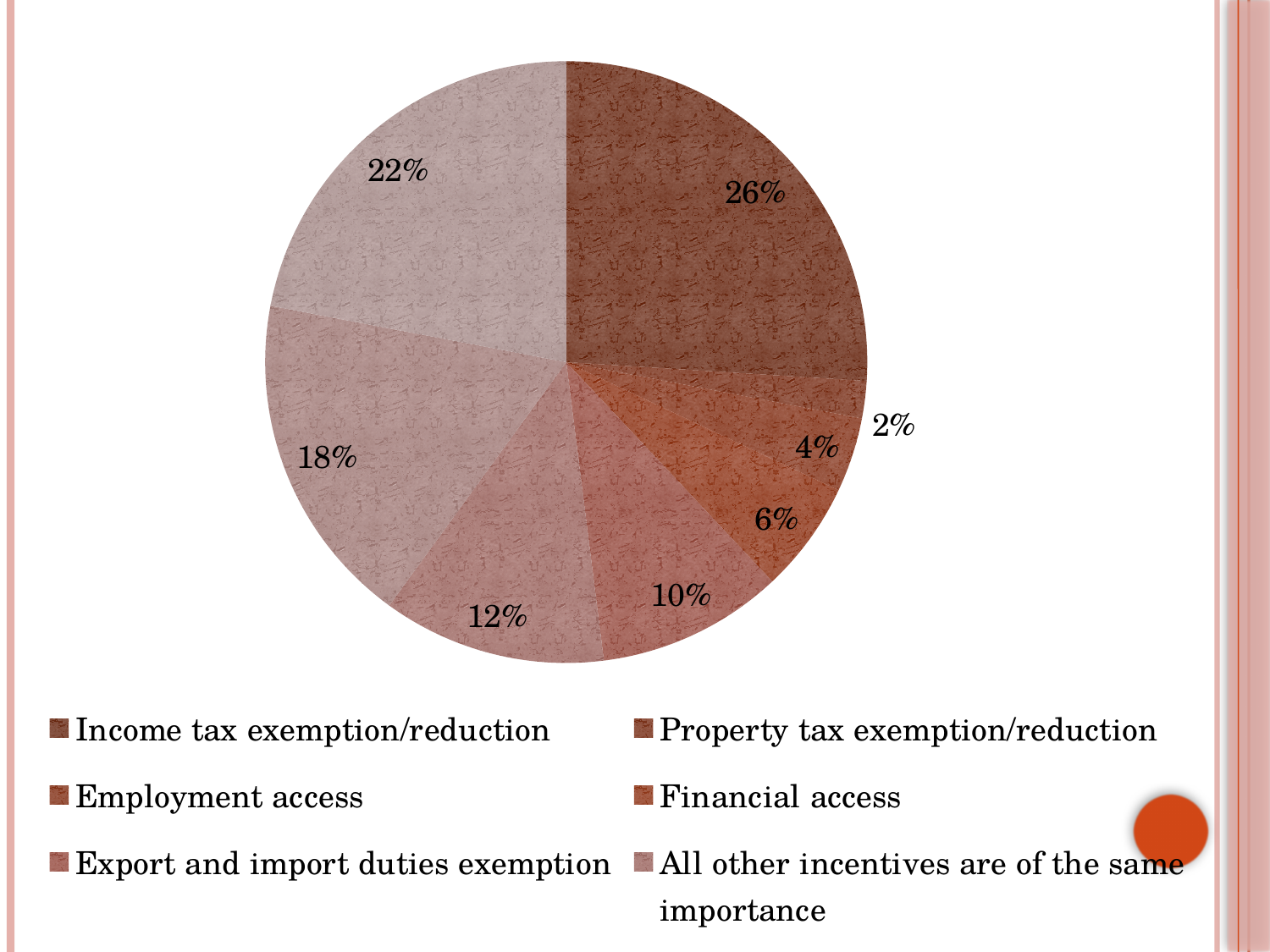

### Chart

| Category | Sales |
|---|---|
| Income tax exemption/reduction | 0.26 |
| Property tax exemption/reduction | 0.02 |
| Employment access | 0.04 |
| Financial access | 0.06 |
| Export and import duties exemption | 0.1 |
| All other incentives are of the same
importance | 0.12 |
| Raw materials/products access | 0.18 |
| Simplification of export and import
procedures | 0.22 |